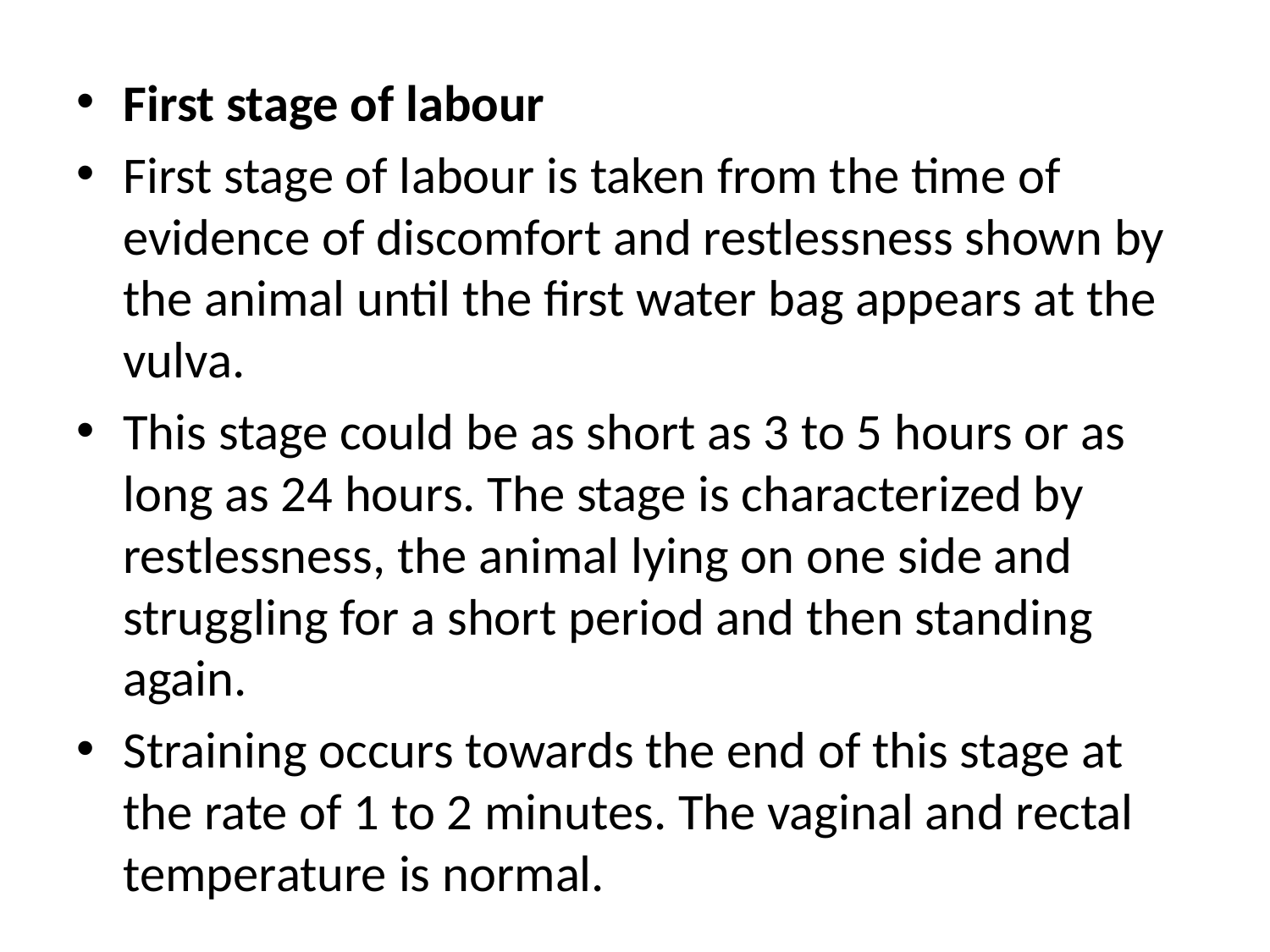

First stage of labour
First stage of labour is taken from the time of evidence of discomfort and restlessness shown by the animal until the first water bag appears at the vulva.
This stage could be as short as 3 to 5 hours or as long as 24 hours. The stage is characterized by restlessness, the animal lying on one side and struggling for a short period and then standing again.
Straining occurs towards the end of this stage at the rate of 1 to 2 minutes. The vaginal and rectal temperature is normal.